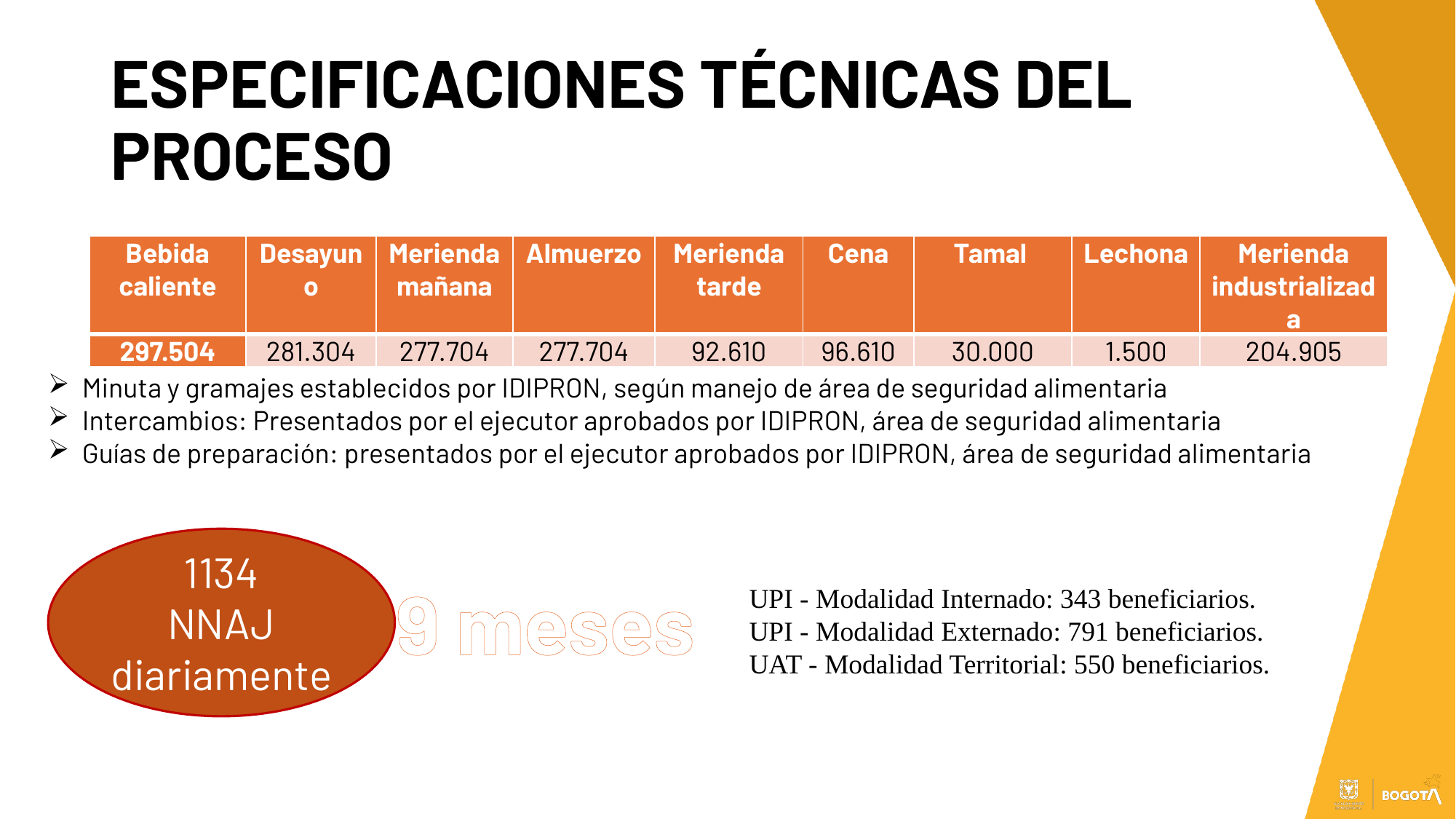

# ESPECIFICACIONES TÉCNICAS DEL PROCESO
| Bebida caliente | Desayuno | Merienda mañana | Almuerzo | Merienda tarde | Cena | Tamal | Lechona | Merienda industrializada |
| --- | --- | --- | --- | --- | --- | --- | --- | --- |
| 297.504 | 281.304 | 277.704 | 277.704 | 92.610 | 96.610 | 30.000 | 1.500 | 204.905 |
Minuta y gramajes establecidos por IDIPRON, según manejo de área de seguridad alimentaria
Intercambios: Presentados por el ejecutor aprobados por IDIPRON, área de seguridad alimentaria
Guías de preparación: presentados por el ejecutor aprobados por IDIPRON, área de seguridad alimentaria
1134
NNAJ
diariamente
9 meses
UPI - Modalidad Internado: 343 beneficiarios.
UPI - Modalidad Externado: 791 beneficiarios.
UAT - Modalidad Territorial: 550 beneficiarios.